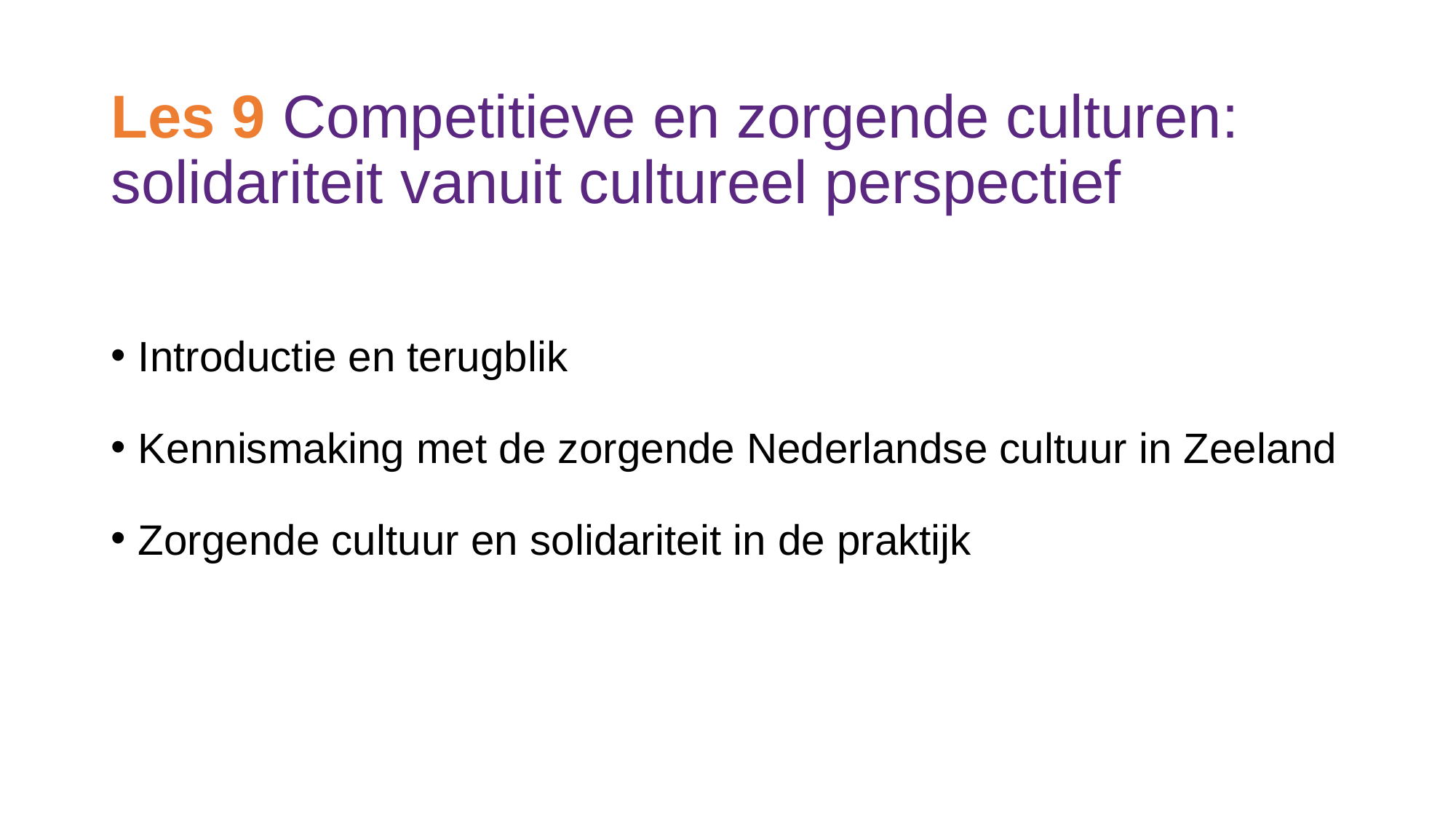

# Les 9 Competitieve en zorgende culturen: solidariteit vanuit cultureel perspectief
Introductie en terugblik
Kennismaking met de zorgende Nederlandse cultuur in Zeeland
Zorgende cultuur en solidariteit in de praktijk